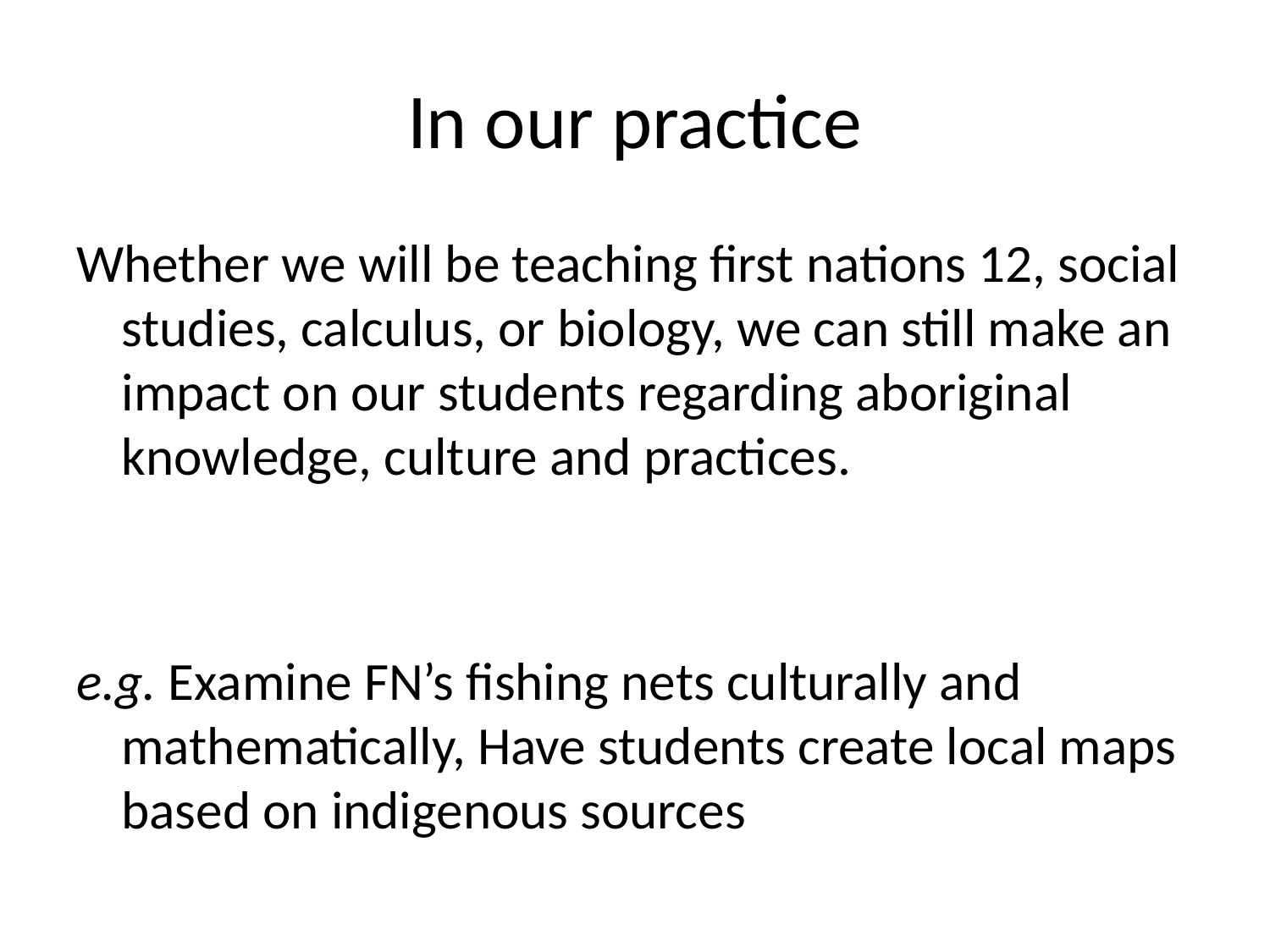

# In our practice
Whether we will be teaching first nations 12, social studies, calculus, or biology, we can still make an impact on our students regarding aboriginal knowledge, culture and practices.

e.g. Examine FN’s fishing nets culturally and mathematically, Have students create local maps based on indigenous sources